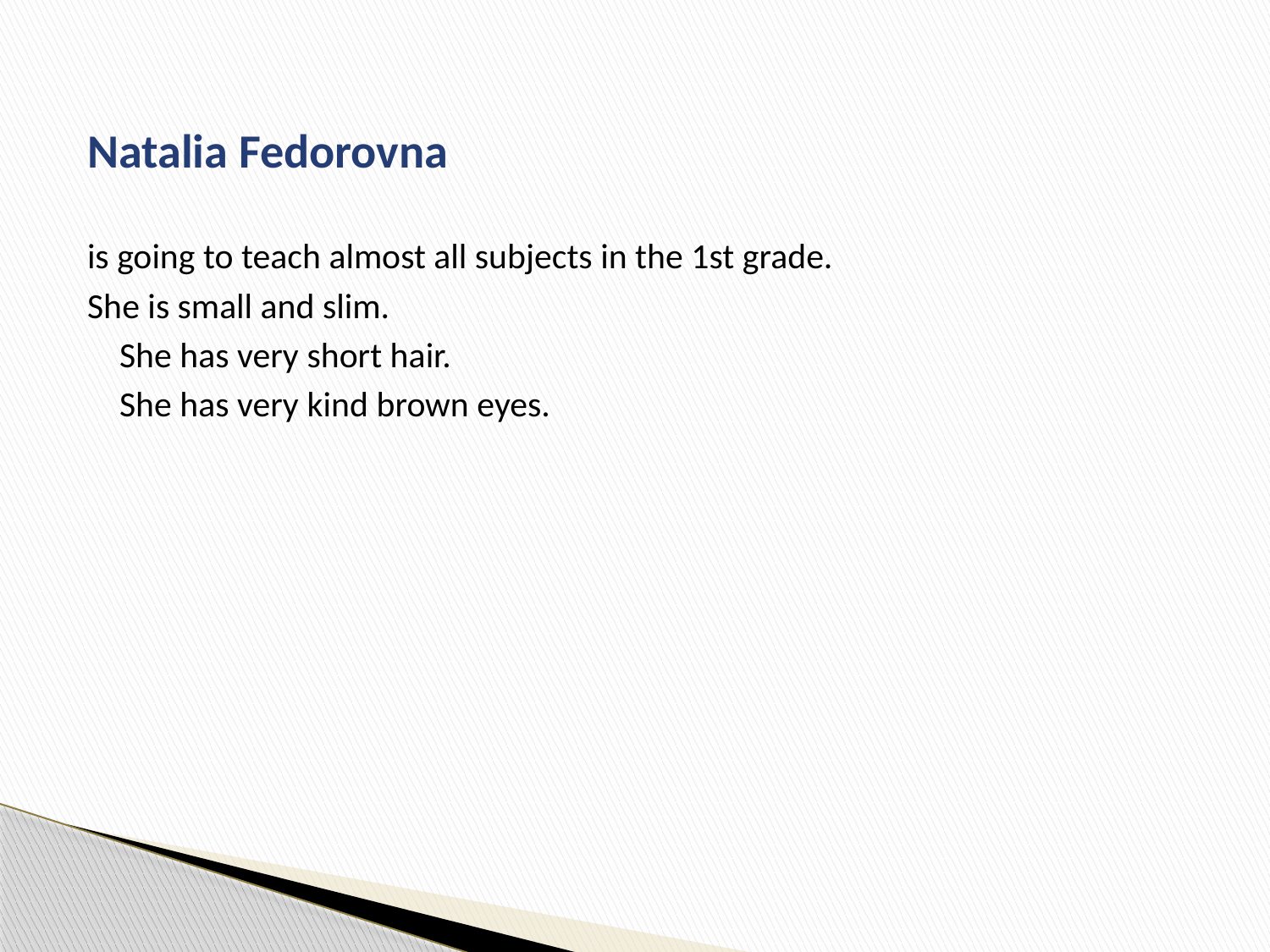

#

Natalia Fedorovna

is going to teach almost all subjects in the 1st grade.
She is small and slim.
    She has very short hair.
    She has very kind brown eyes.